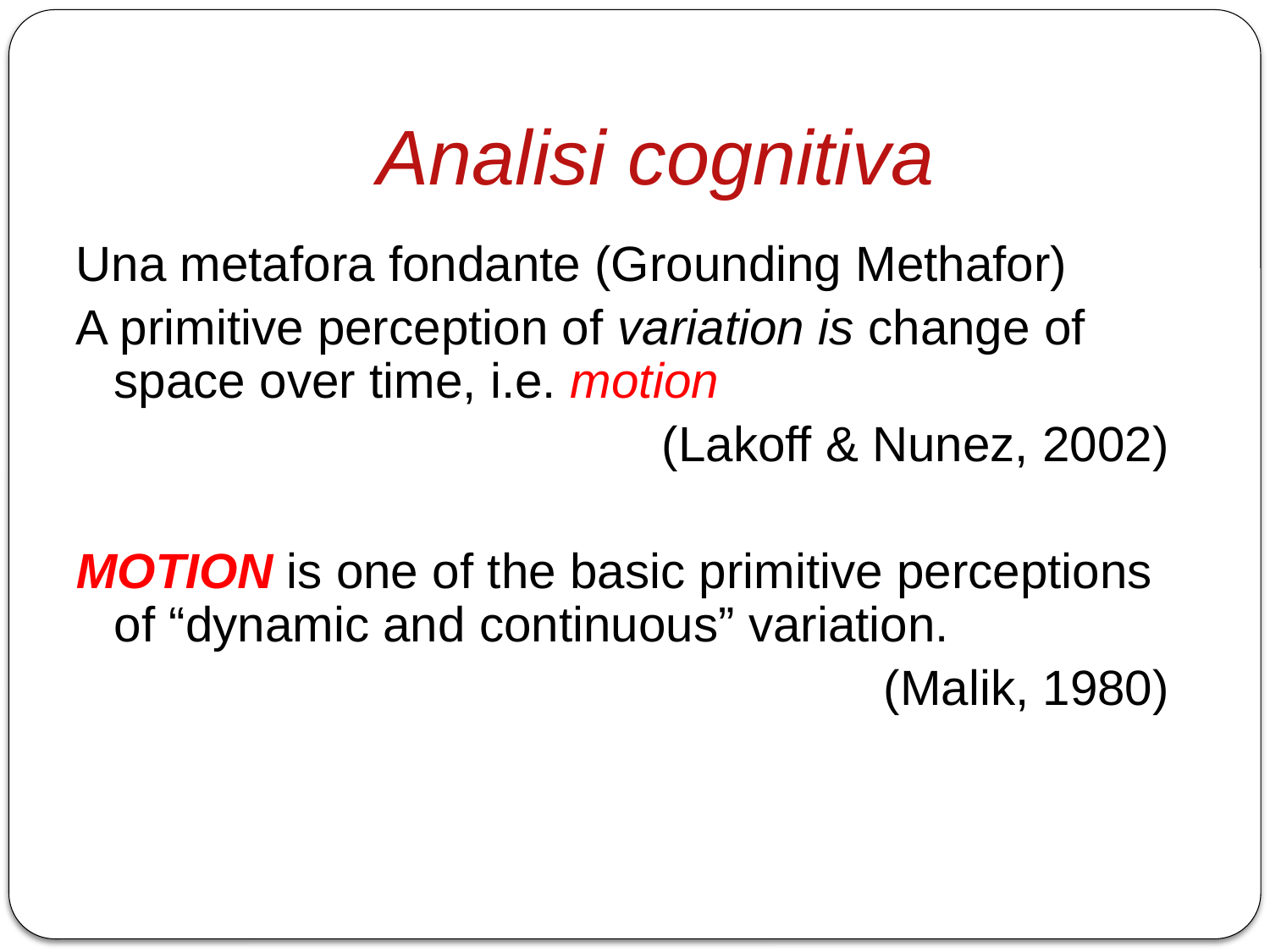

# Potenziale semiotico
Analisi cognitiva
Una metafora fondante (Grounding Methafor)
A primitive perception of variation is change of space over time, i.e. motion
(Lakoff & Nunez, 2002)

MOTION is one of the basic primitive perceptions of “dynamic and continuous” variation.
(Malik, 1980)